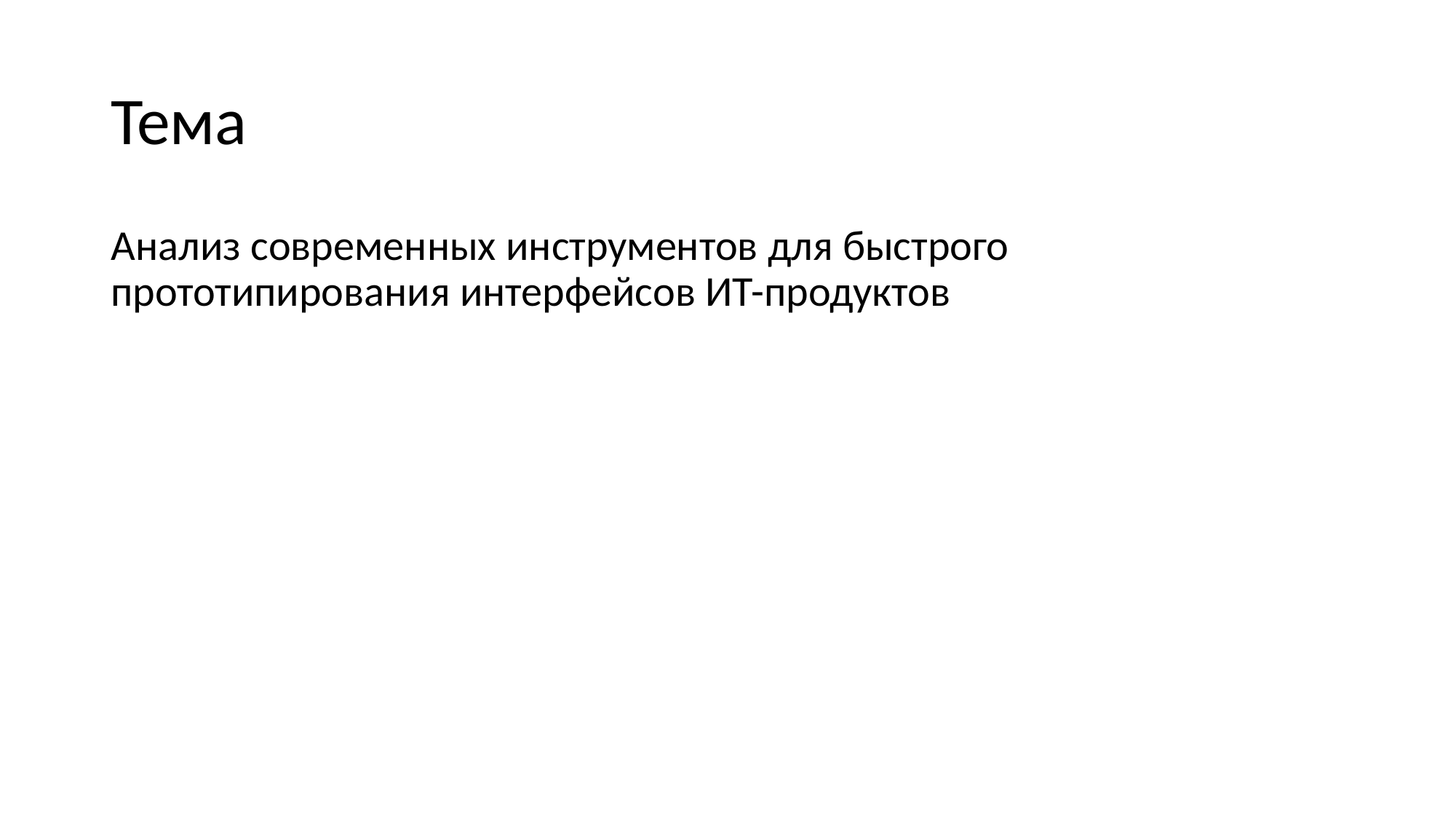

# Тема
Анализ современных инструментов для быстрого прототипирования интерфейсов ИТ-продуктов